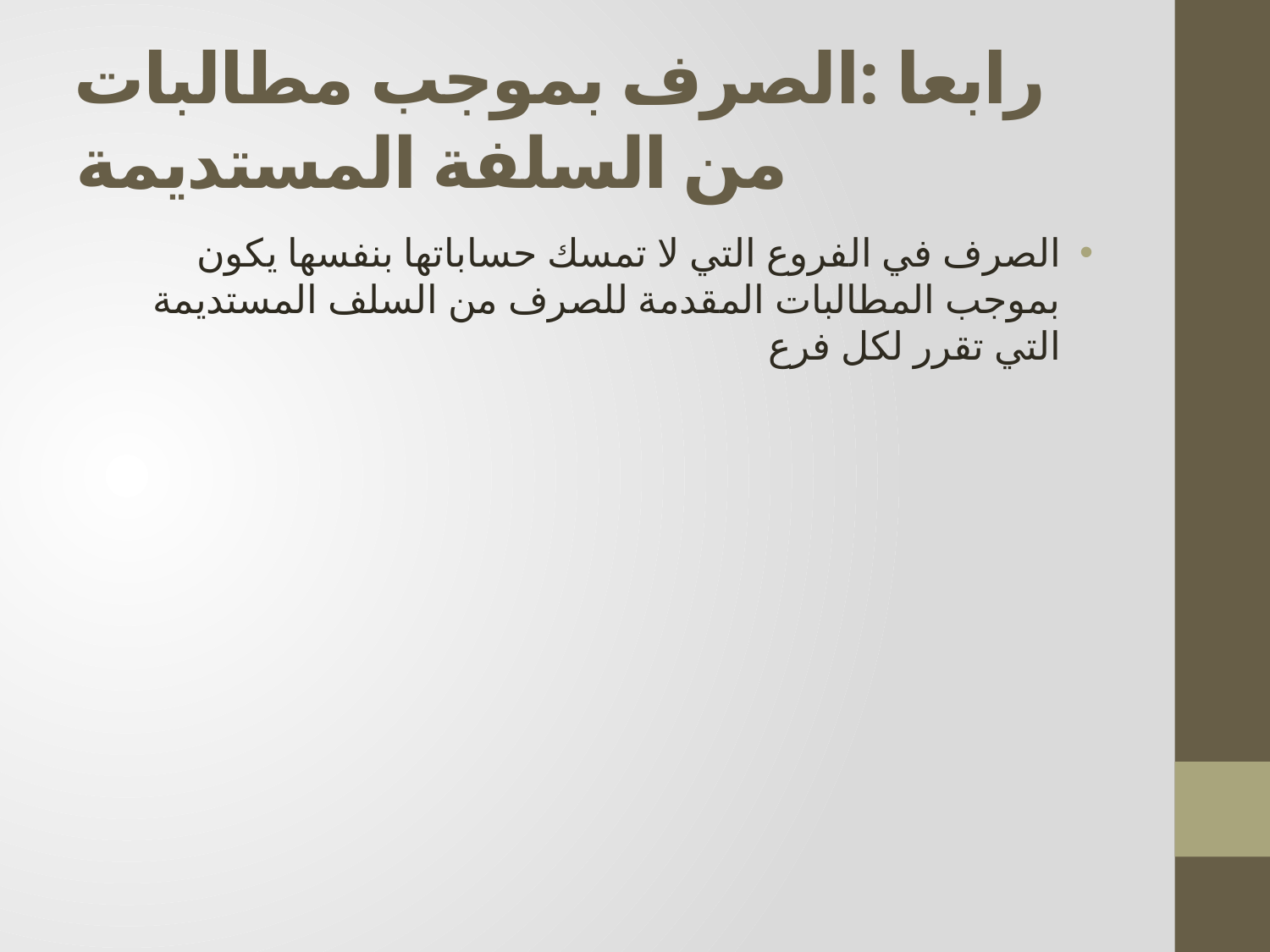

# رابعا :الصرف بموجب مطالبات من السلفة المستديمة
الصرف في الفروع التي لا تمسك حساباتها بنفسها يكون بموجب المطالبات المقدمة للصرف من السلف المستديمة التي تقرر لكل فرع